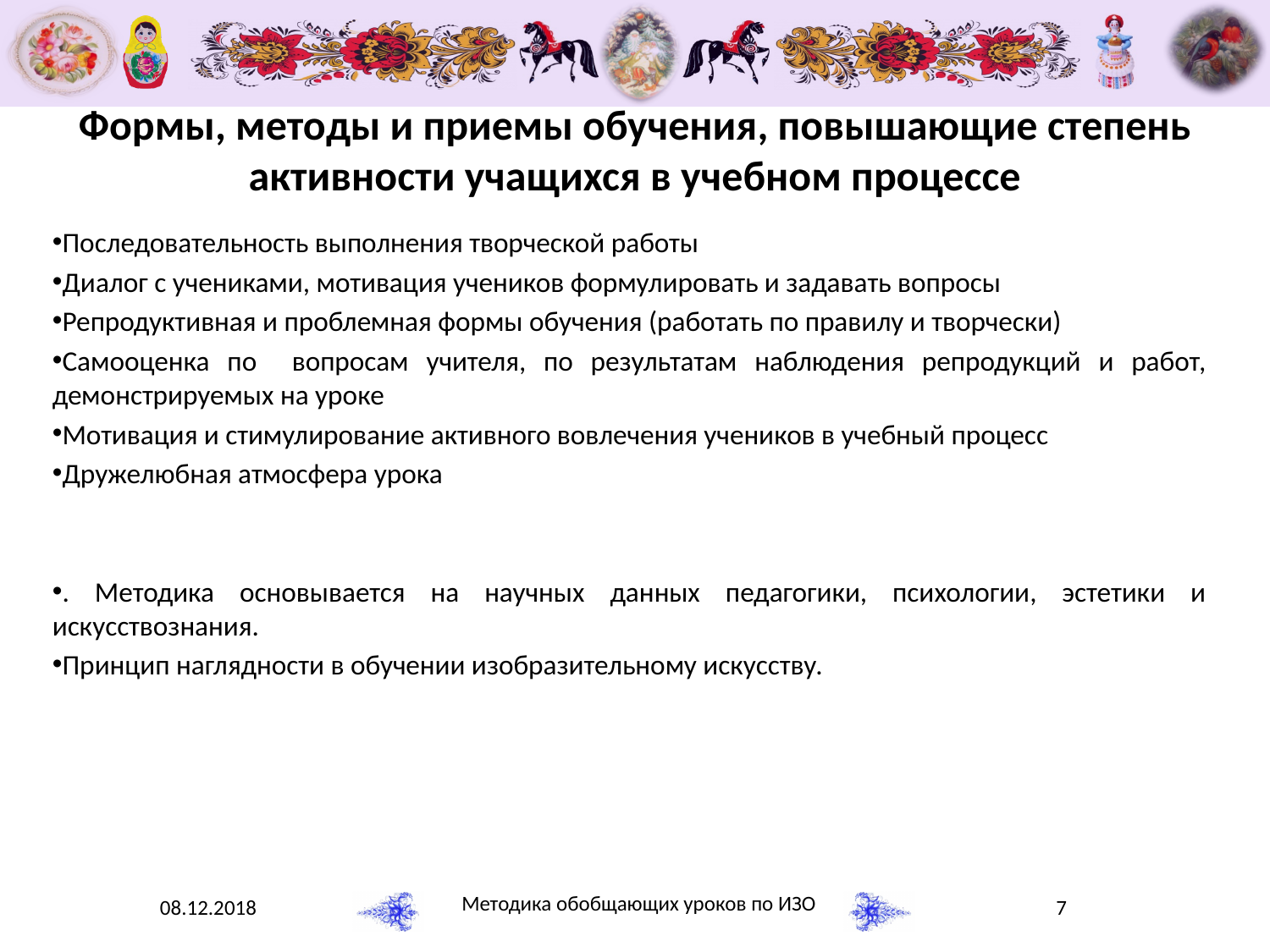

# Формы, методы и приемы обучения, повышающие степень активности учащихся в учебном процессе
Последовательность выполнения творческой работы
Диалог с учениками, мотивация учеников формулировать и задавать вопросы
Репродуктивная и проблемная формы обучения (работать по правилу и творчески)
Самооценка по  вопросам учителя, по результатам наблюдения репродукций и работ, демонстрируемых на уроке
Мотивация и стимулирование активного вовлечения учеников в учебный процесс
Дружелюбная атмосфера урока

. Методика основывается на научных данных педагогики, психологии, эстетики и искусствознания.
Принцип наглядности в обучении изобразительному искусству.